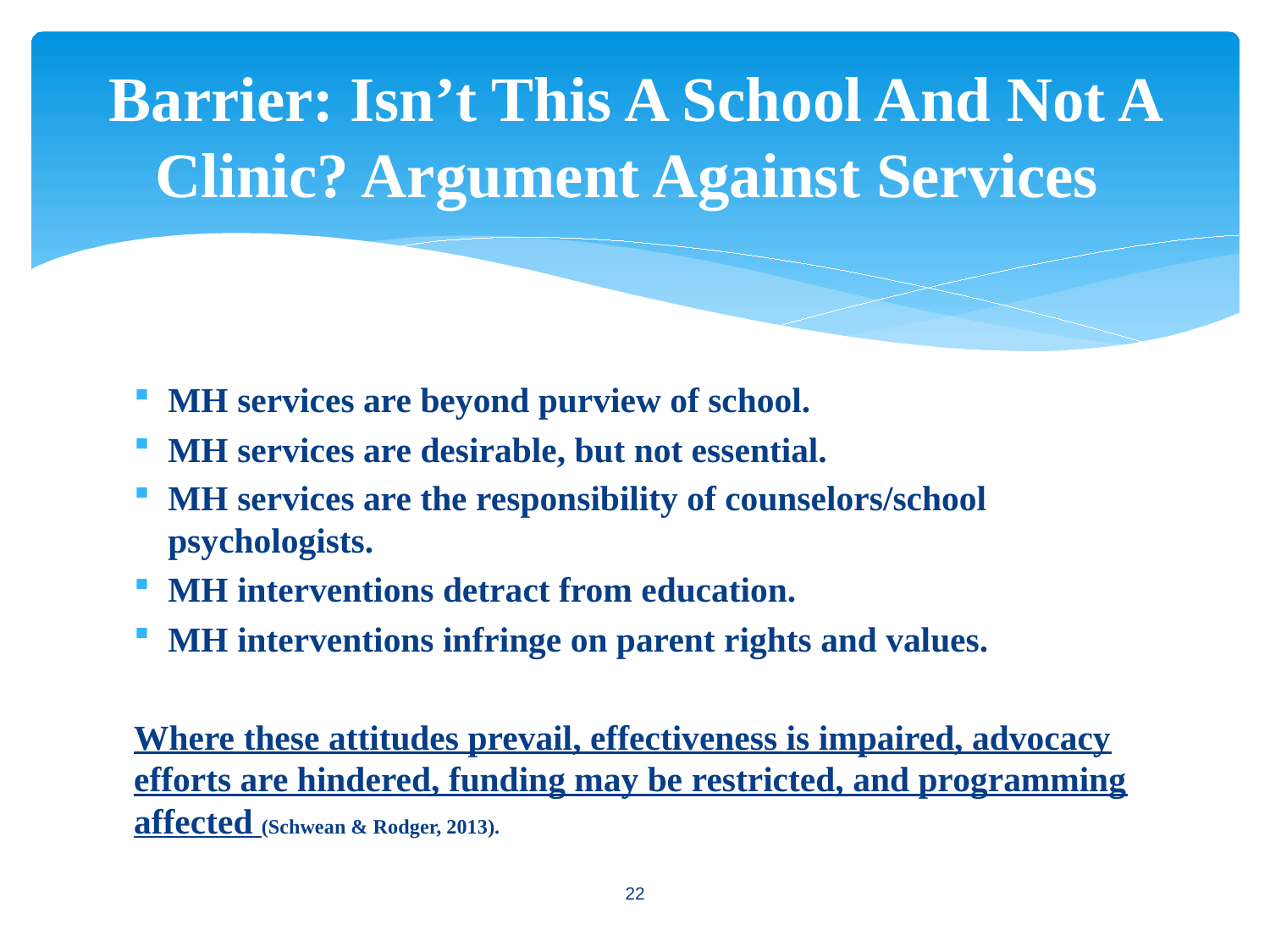

# Barrier: Isn’t This A School And Not A Clinic? Argument Against Services
MH services are beyond purview of school.
MH services are desirable, but not essential.
MH services are the responsibility of counselors/school 	psychologists.
MH interventions detract from education.
MH interventions infringe on parent rights and values.

Where these attitudes prevail, effectiveness is impaired, advocacy efforts are hindered, funding may be restricted, and programming affected (Schwean & Rodger, 2013).
22